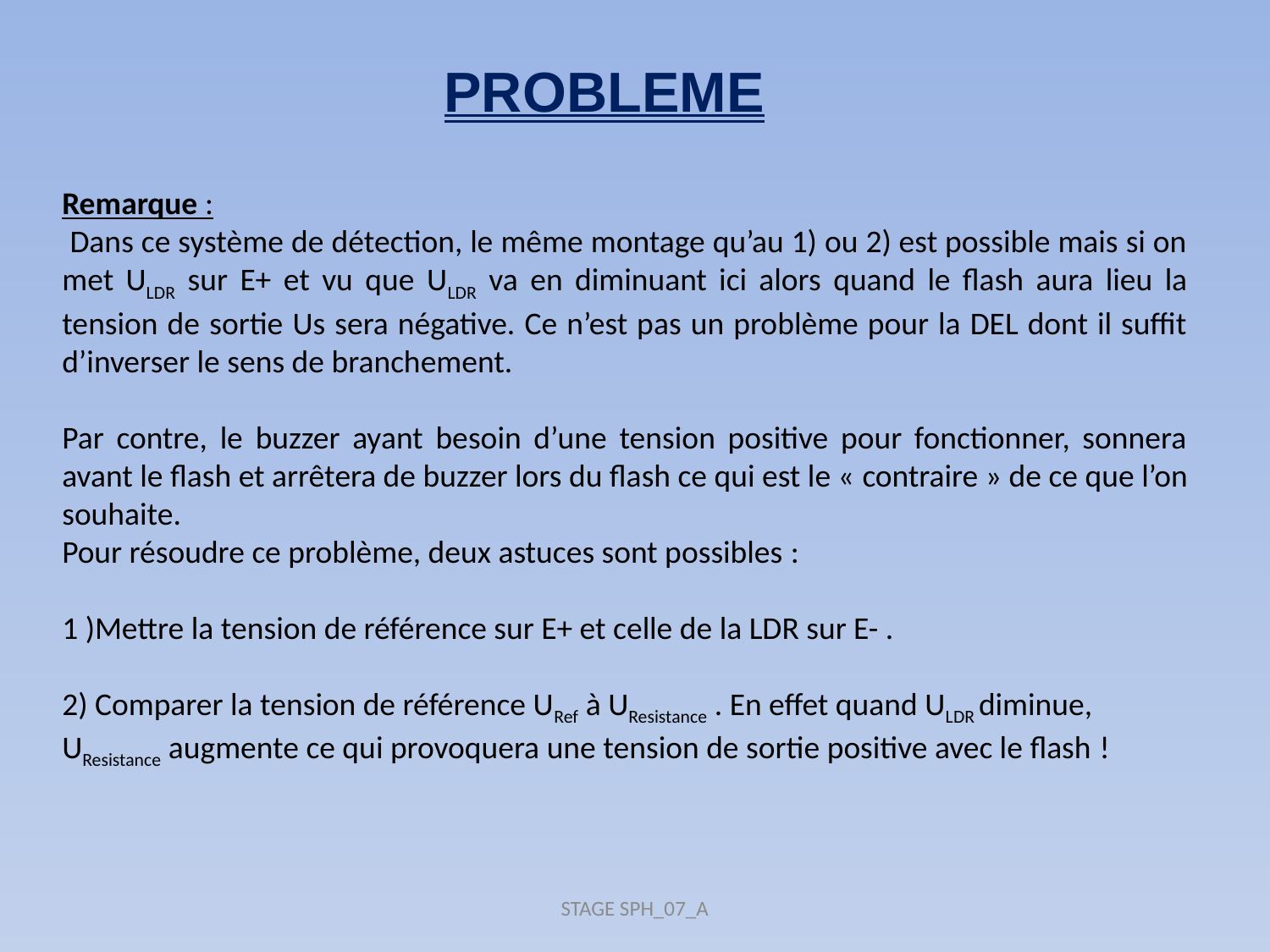

PROBLEME

Remarque :
 Dans ce système de détection, le même montage qu’au 1) ou 2) est possible mais si on met ULDR sur E+ et vu que ULDR va en diminuant ici alors quand le flash aura lieu la tension de sortie Us sera négative. Ce n’est pas un problème pour la DEL dont il suffit d’inverser le sens de branchement.

Par contre, le buzzer ayant besoin d’une tension positive pour fonctionner, sonnera avant le flash et arrêtera de buzzer lors du flash ce qui est le « contraire » de ce que l’on souhaite.
Pour résoudre ce problème, deux astuces sont possibles :

1 )Mettre la tension de référence sur E+ et celle de la LDR sur E- .

2) Comparer la tension de référence URef à UResistance . En effet quand ULDR diminue,
UResistance augmente ce qui provoquera une tension de sortie positive avec le flash !

STAGE SPH_07_A